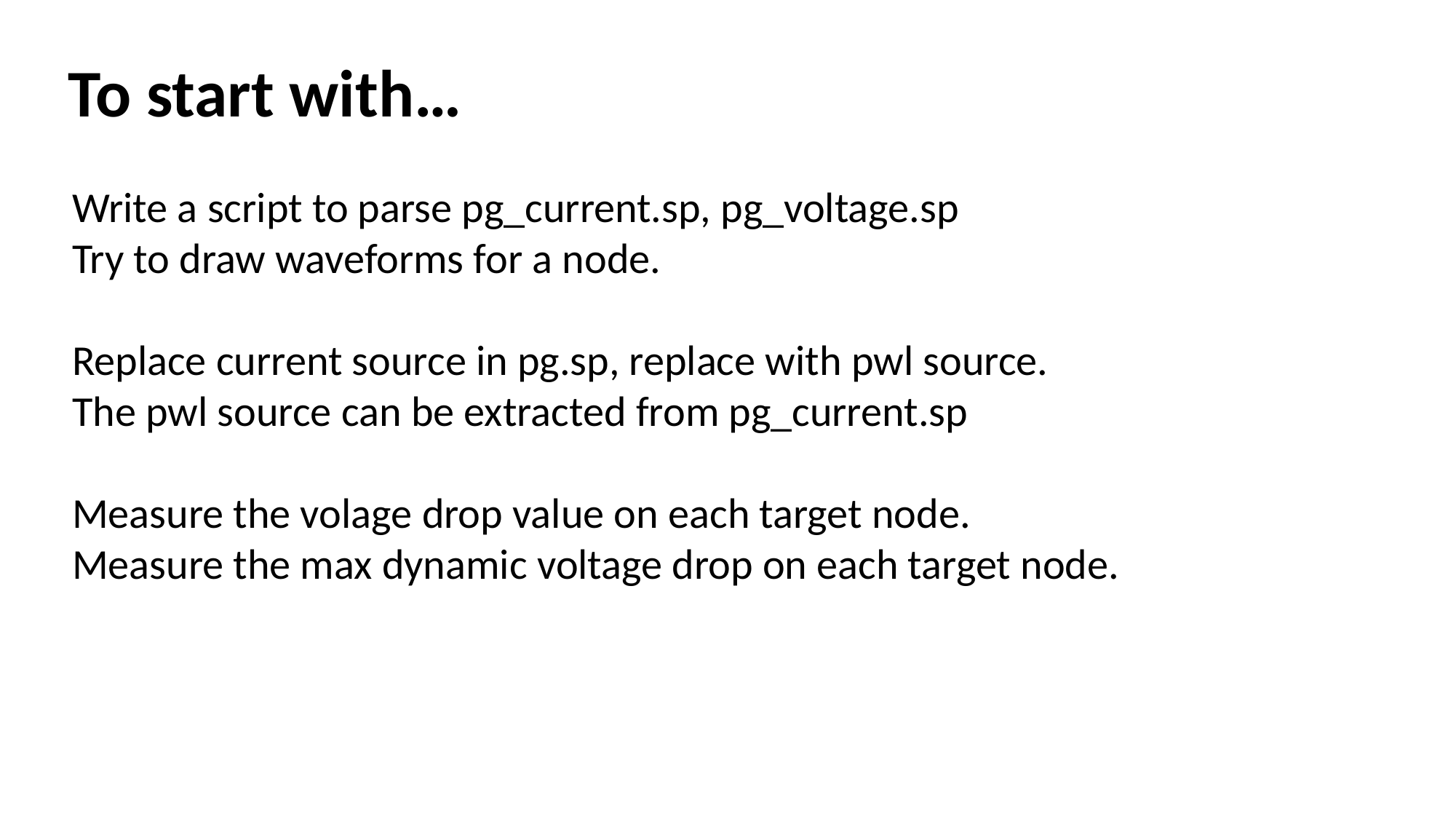

To start with…
Write a script to parse pg_current.sp, pg_voltage.sp
Try to draw waveforms for a node.

Replace current source in pg.sp, replace with pwl source.
The pwl source can be extracted from pg_current.sp

Measure the volage drop value on each target node.
Measure the max dynamic voltage drop on each target node.